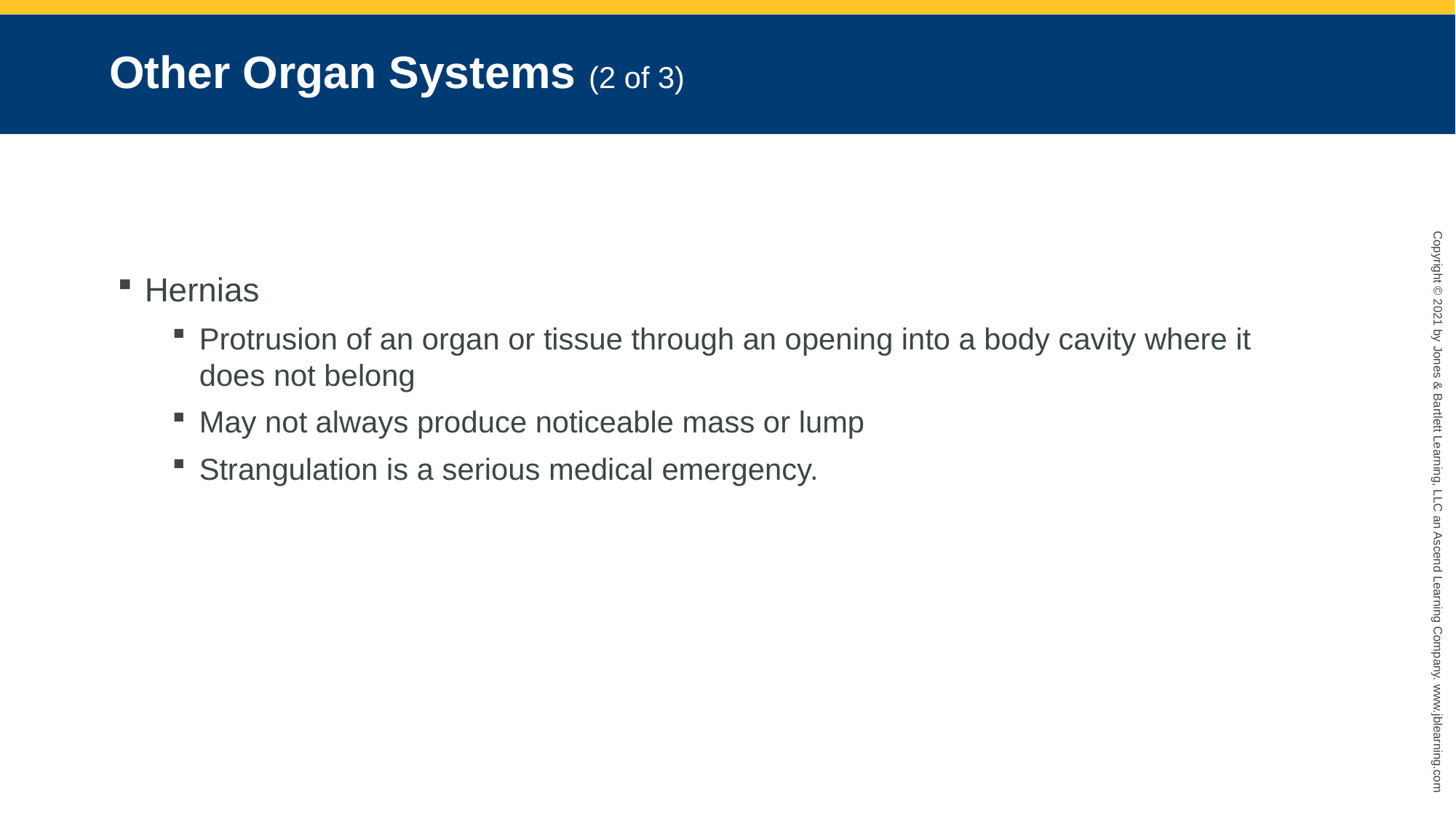

# Other Organ Systems (2 of 3)
Hernias
Protrusion of an organ or tissue through an opening into a body cavity where it does not belong
May not always produce noticeable mass or lump
Strangulation is a serious medical emergency.